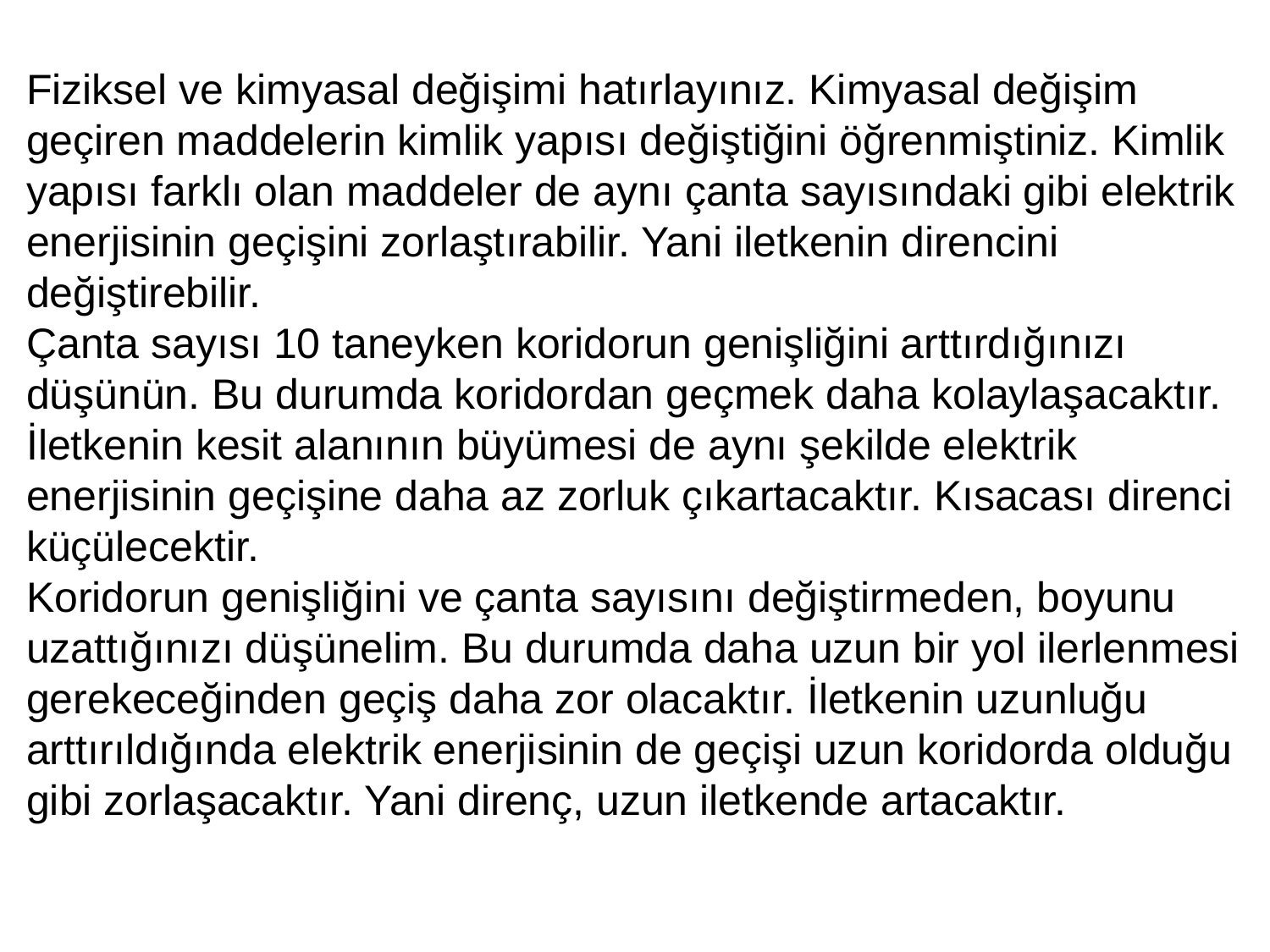

Fiziksel ve kimyasal değişimi hatırlayınız. Kimyasal değişim geçiren maddelerin kimlik yapısı değiştiğini öğrenmiştiniz. Kimlik yapısı farklı olan maddeler de aynı çanta sayısındaki gibi elektrik enerjisinin geçişini zorlaştırabilir. Yani iletkenin direncini değiştirebilir.
Çanta sayısı 10 taneyken koridorun genişliğini arttırdığınızı düşünün. Bu durumda koridordan geçmek daha kolaylaşacaktır. İletkenin kesit alanının büyümesi de aynı şekilde elektrik enerjisinin geçişine daha az zorluk çıkartacaktır. Kısacası direnci küçülecektir.
Koridorun genişliğini ve çanta sayısını değiştirmeden, boyunu uzattığınızı düşünelim. Bu durumda daha uzun bir yol ilerlenmesi gerekeceğinden geçiş daha zor olacaktır. İletkenin uzunluğu arttırıldığında elektrik enerjisinin de geçişi uzun koridorda olduğu gibi zorlaşacaktır. Yani direnç, uzun iletkende artacaktır.